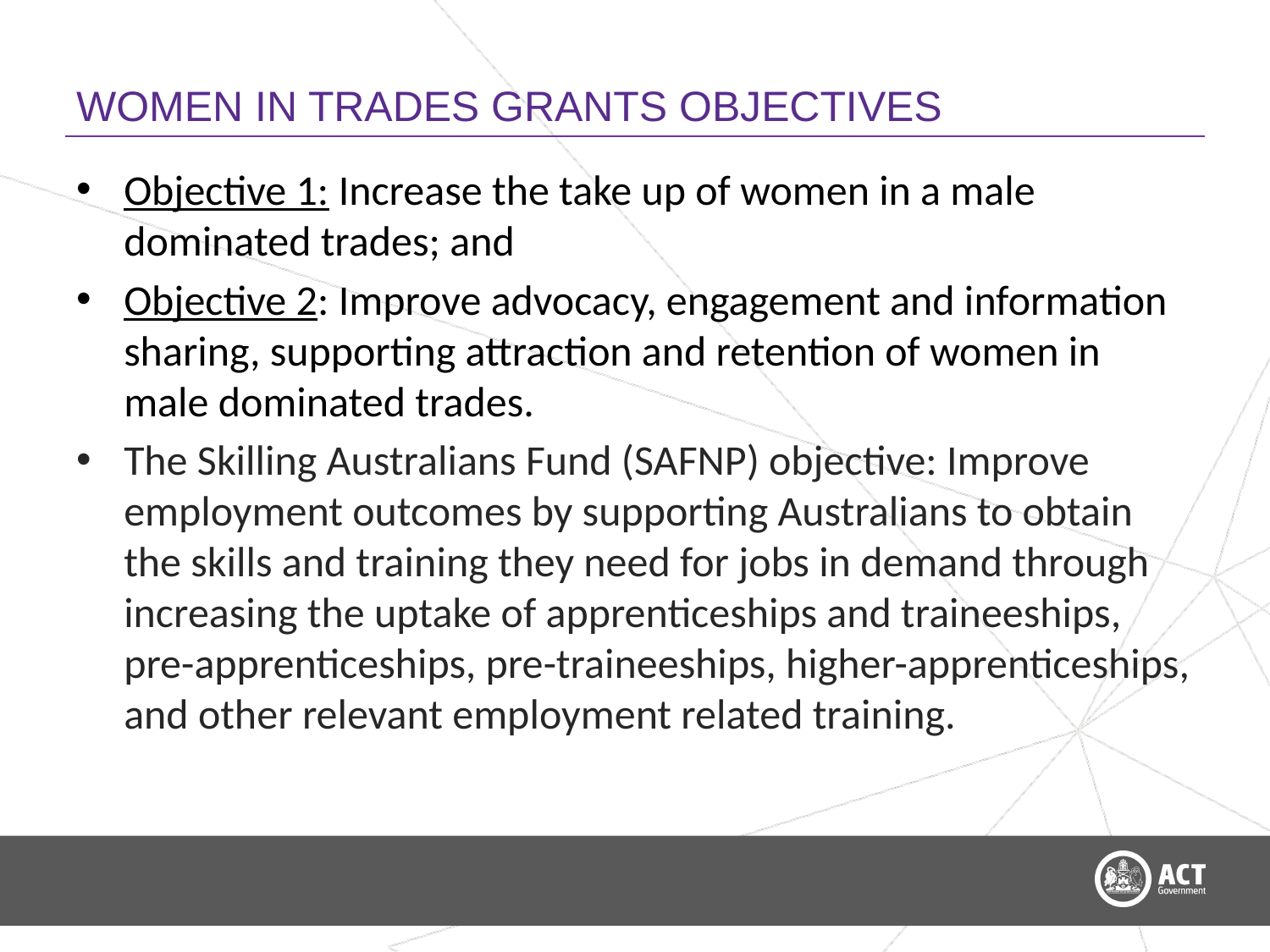

# WOMEN IN TRADES GRANTS OBJECTIVES
Objective 1: Increase the take up of women in a male dominated trades; and
Objective 2: Improve advocacy, engagement and information sharing, supporting attraction and retention of women in male dominated trades.
The Skilling Australians Fund (SAFNP) objective: Improve employment outcomes by supporting Australians to obtain the skills and training they need for jobs in demand through increasing the uptake of apprenticeships and traineeships, pre-apprenticeships, pre-traineeships, higher-apprenticeships, and other relevant employment related training.